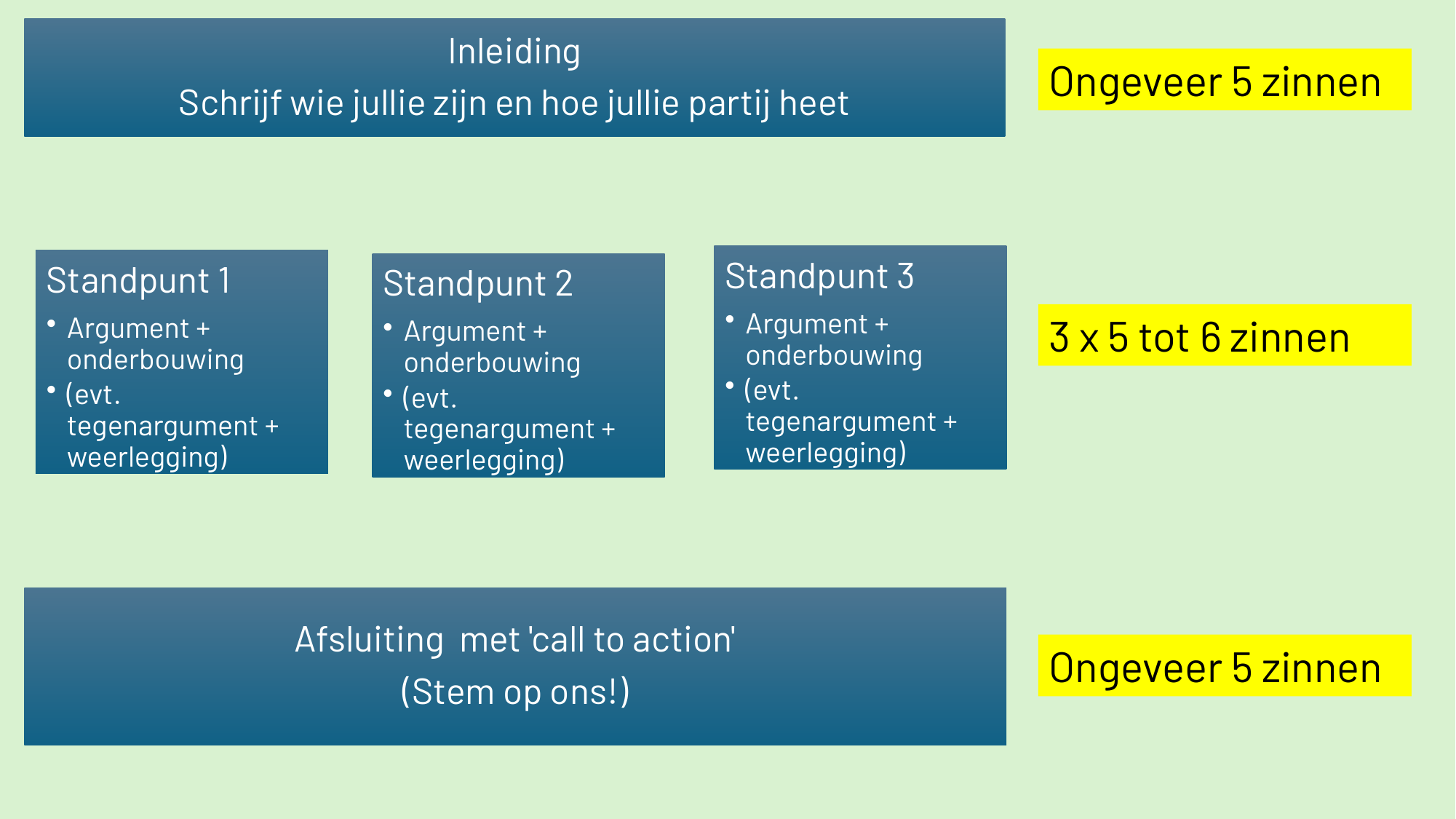

Inleiding
Schrijf wie jullie zijn en hoe jullie partij heet
Standpunt 1
Argument + onderbouwing
(evt. tegenargument + weerlegging)
Standpunt 2
Argument + onderbouwing
(evt. tegenargument + weerlegging)
Standpunt 3
Argument + onderbouwing
(evt. tegenargument + weerlegging)
Afsluiting  met 'call to action'
(Stem op ons!)
Ongeveer 5 zinnen
3 x 5 tot 6 zinnen
Ongeveer 5 zinnen